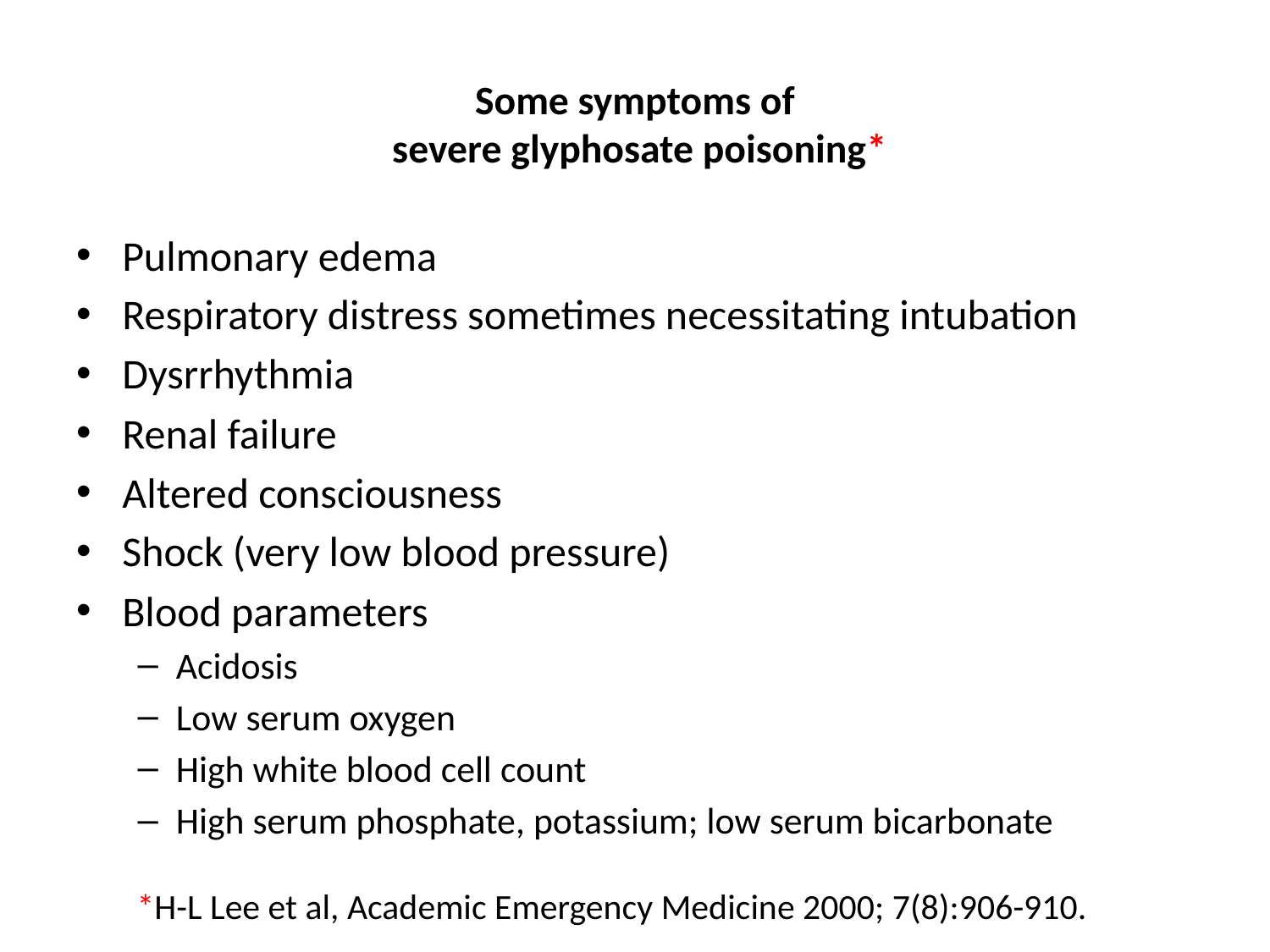

# Some symptoms of severe glyphosate poisoning*
Pulmonary edema
Respiratory distress sometimes necessitating intubation
Dysrrhythmia
Renal failure
Altered consciousness
Shock (very low blood pressure)
Blood parameters
Acidosis
Low serum oxygen
High white blood cell count
High serum phosphate, potassium; low serum bicarbonate

*H-L Lee et al, Academic Emergency Medicine 2000; 7(8):906-910.